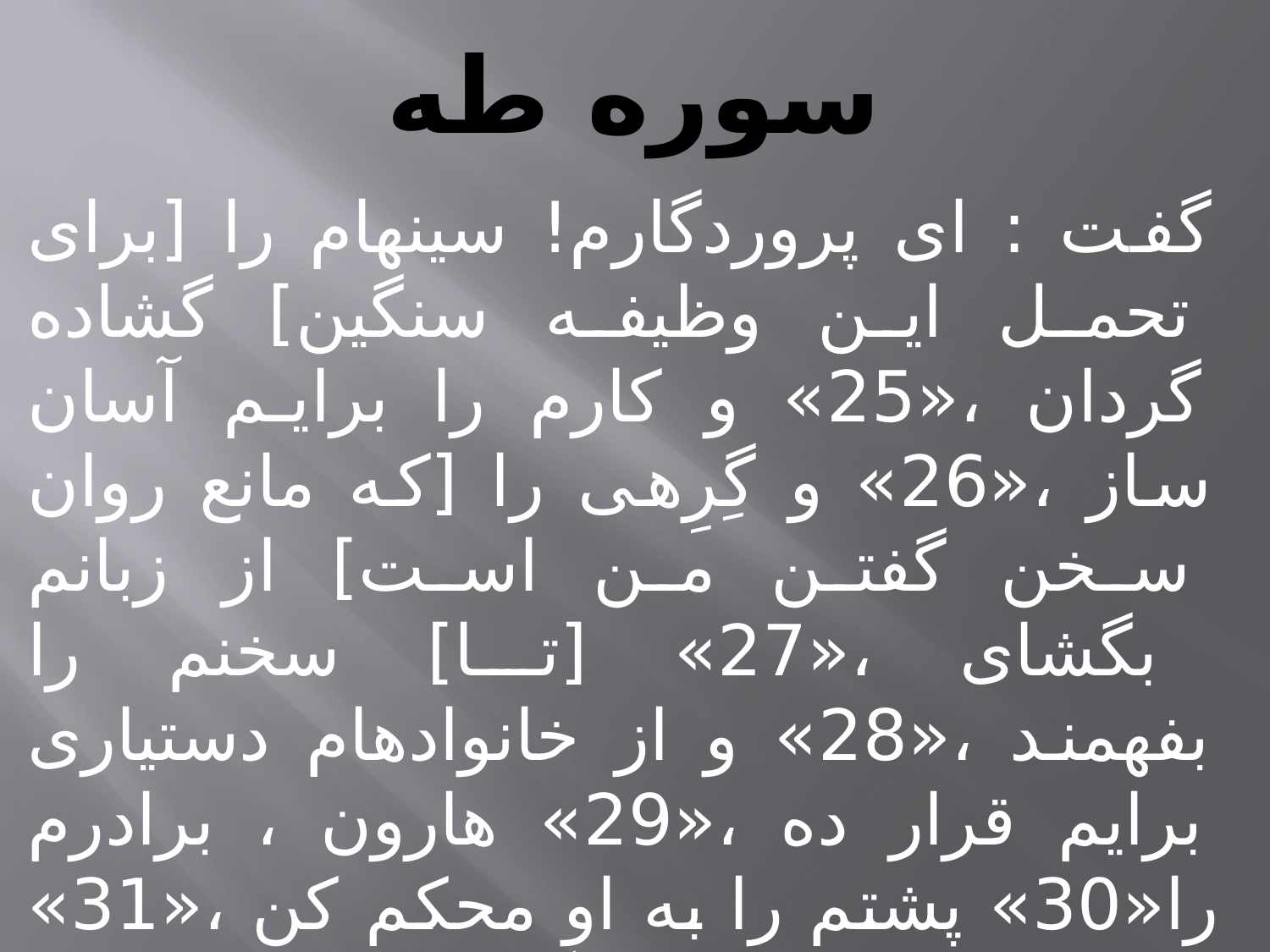

# سوره طه
گفت : اى پروردگارم! سينه‏ام را [براى تحمل اين وظيفه سنگين] گشاده گردان ،«25» و كارم را برايم آسان ساز ،«26» و گِرِهى را [كه مانع روان سخن گفتن من است] از زبانم بگشاى ،«27» [تا] سخنم را بفهمند ،«28» و از خانواده‏ام دستيارى برايم قرار ده ،«29» هارون ، برادرم را«30» پشتم را به او محكم كن ،«31» واو را در كارم شريك گردان ،«32» تا تو را [در ميان مشركان از داشتن شريك] به شدت تنزيه كنيم ،«33» وبسيار به يادت باشيم.